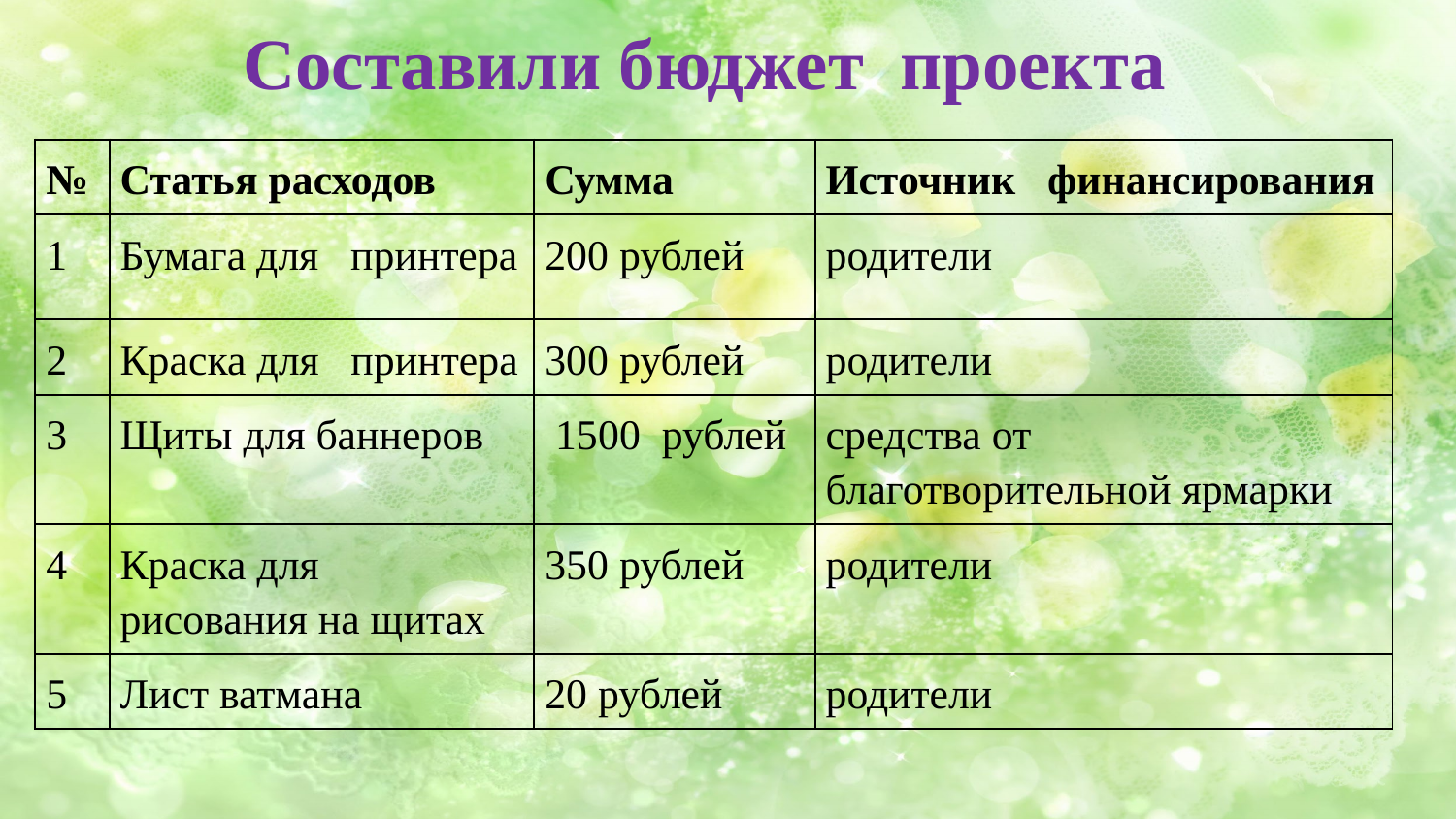

# Составили бюджет  проекта
| № | Статья расходов | Сумма | Источник финансирования |
| --- | --- | --- | --- |
| 1 | Бумага для принтера | 200 рублей | родители |
| 2 | Краска для принтера | 300 рублей | родители |
| 3 | Щиты для баннеров | 1500 рублей | средства от благотворительной ярмарки |
| 4 | Краска для рисования на щитах | 350 рублей | родители |
| 5 | Лист ватмана | 20 рублей | родители |